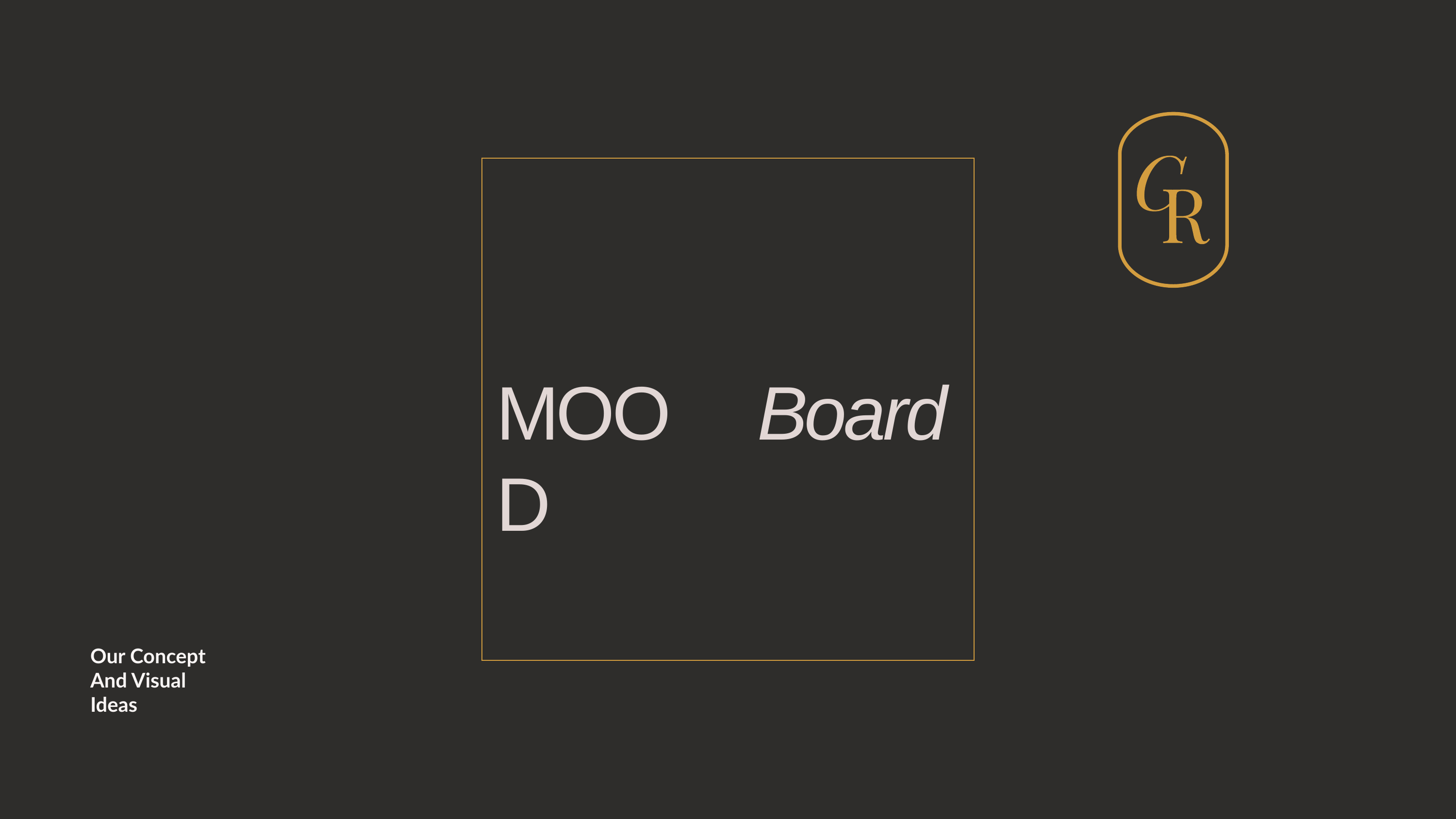

MOOD
Board

Our Concept And Visual Ideas